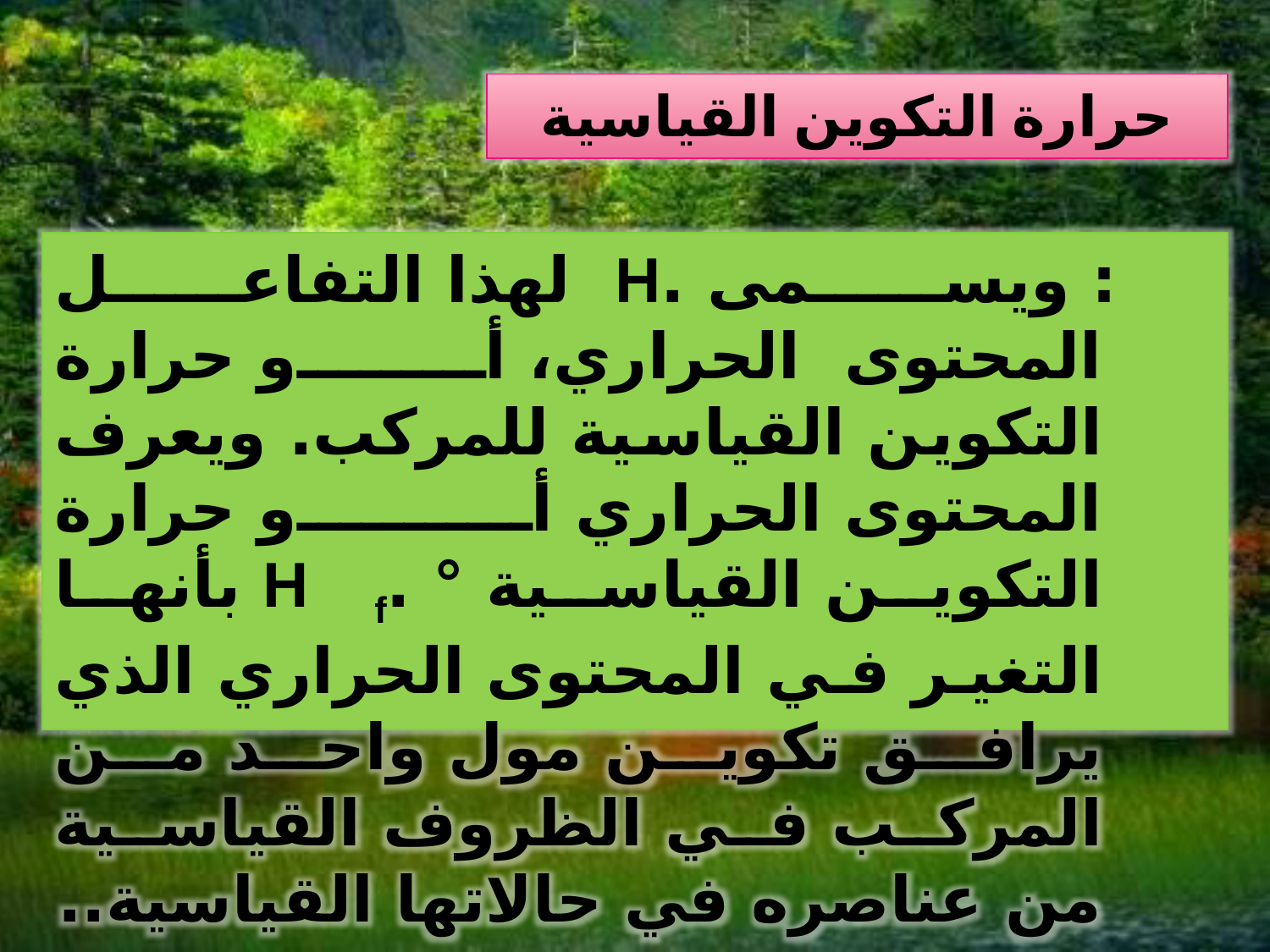

حرارة التكوين القياسية
    : ويسمى .H  لهذا التفاعل المحتوى  الحراري، أو حرارة التكوين القياسية للمركب. ويعرف المحتوى الحراري أو حرارة التكوين القياسية ° .H f بأنها التغير في المحتوى الحراري الذي يرافق تكوين مول واحد من المركب في الظروف القياسية من عناصره في حالاتها القياسية..